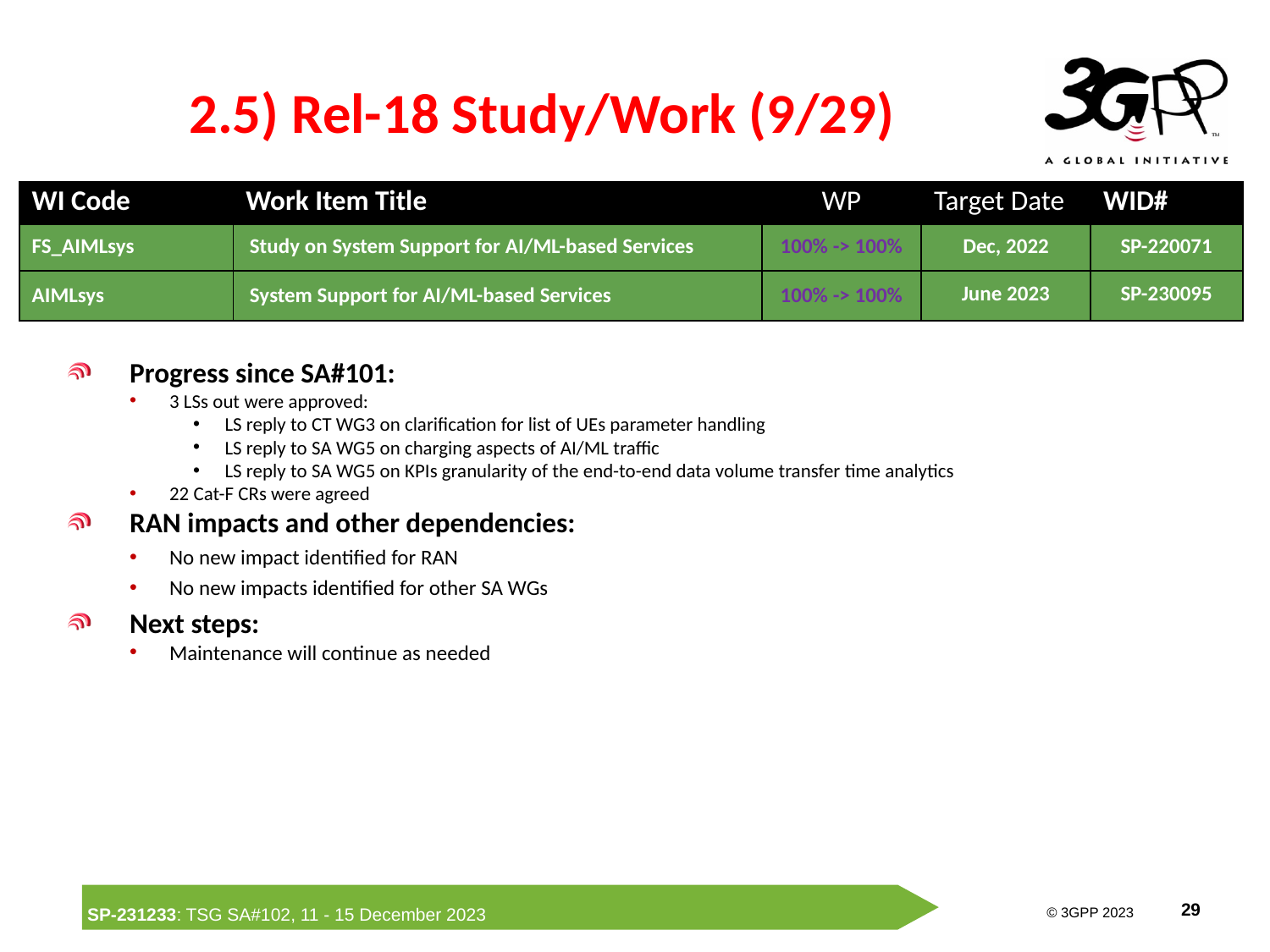

# 2.5) Rel-18 Study/Work (9/29)
| WI Code | Work Item Title | WP | Target Date | WID# |
| --- | --- | --- | --- | --- |
| FS\_AIMLsys | Study on System Support for AI/ML-based Services | 100% -> 100% | Dec, 2022 | SP-220071 |
| AIMLsys | System Support for AI/ML-based Services | 100% -> 100% | June 2023 | SP-230095 |
Progress since SA#101:
3 LSs out were approved:
LS reply to CT WG3 on clarification for list of UEs parameter handling
LS reply to SA WG5 on charging aspects of AI/ML traffic
LS reply to SA WG5 on KPIs granularity of the end-to-end data volume transfer time analytics
22 Cat-F CRs were agreed
RAN impacts and other dependencies:
No new impact identified for RAN
No new impacts identified for other SA WGs
Next steps:
Maintenance will continue as needed